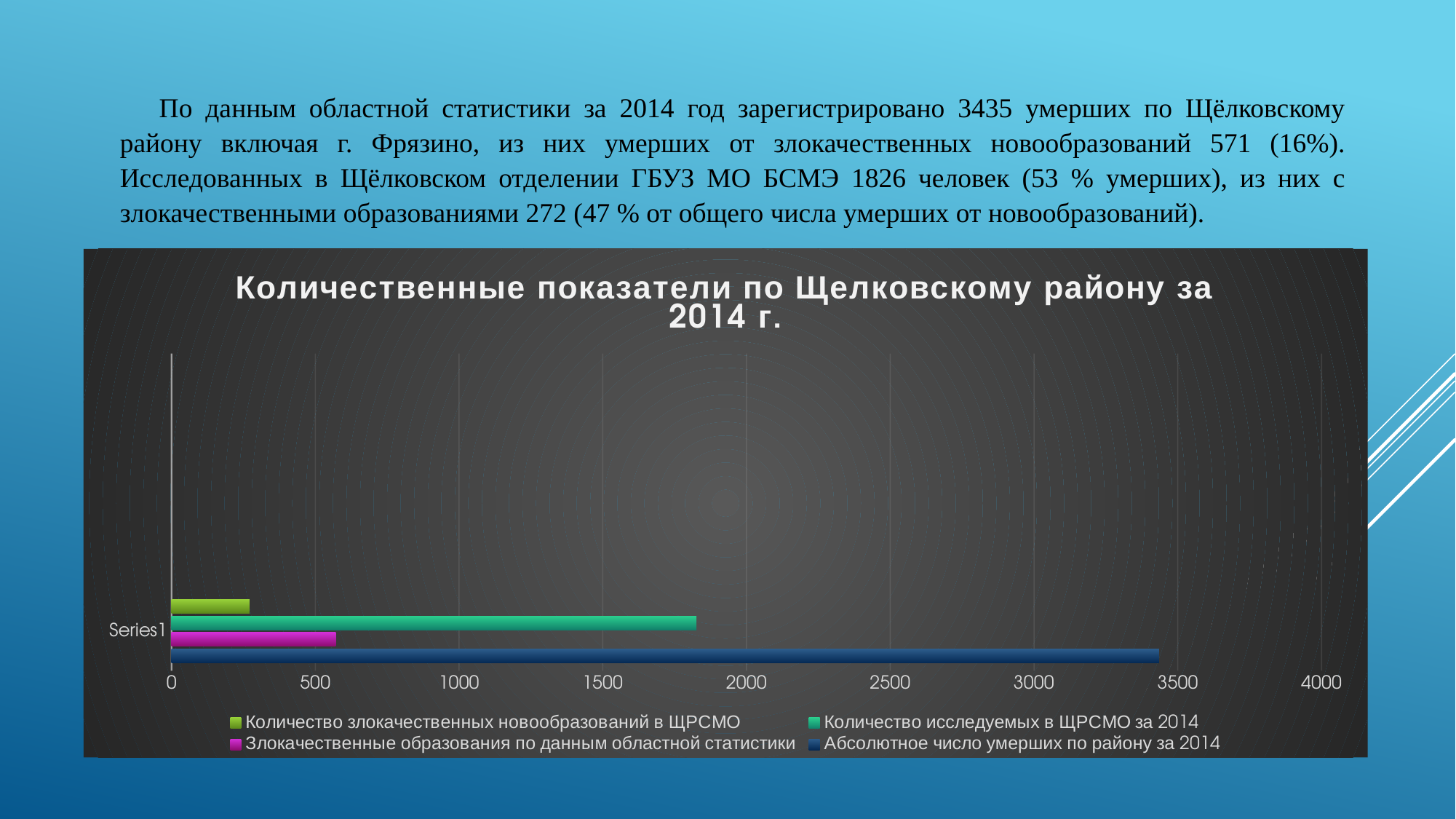

По данным областной статистики за 2014 год зарегистрировано 3435 умерших по Щёлковскому району включая г. Фрязино, из них умерших от злокачественных новообразований 571 (16%). Исследованных в Щёлковском отделении ГБУЗ МО БСМЭ 1826 человек (53 % умерших), из них с злокачественными образованиями 272 (47 % от общего числа умерших от новообразований).

### Chart: Количественные показатели по Щелковскому району за 2014 г.

| Category | Абсолютное число умерших по району за 2014 | Злокачественные образования по данным областной статистики | Количество исследуемых в ЩРСМО за 2014 | Количество злокачественных новообразований в ЩРСМО |
|---|---|---|---|---|
|  | 3435.0 | 571.0 | 1826.0 | 271.0 |
|  | None | None | None | None |
|  | None | None | None | None |
|  | None | None | None | None |